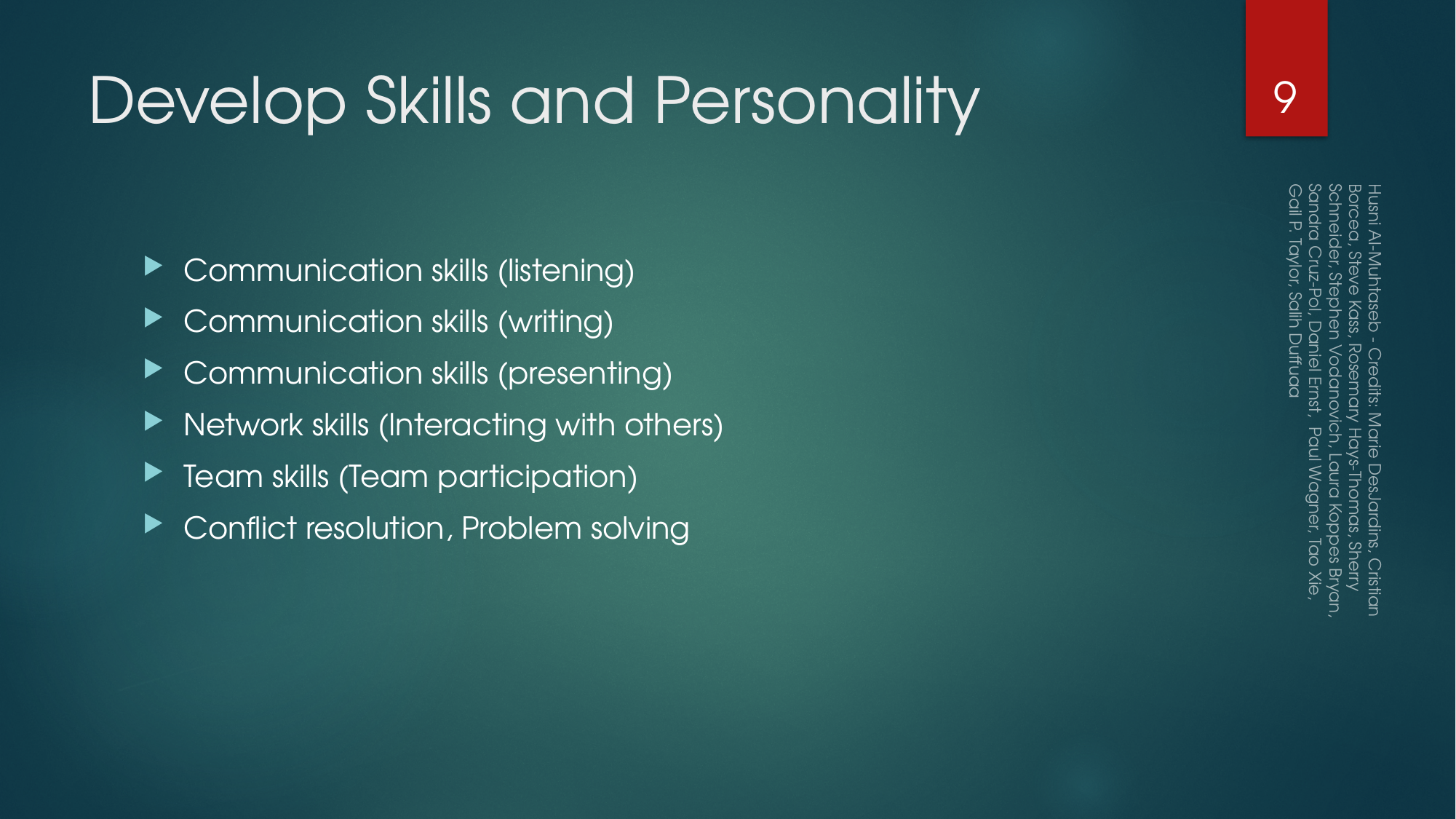

9
# Develop Skills and Personality
Communication skills (listening)
Communication skills (writing)
Communication skills (presenting)
Network skills (Interacting with others)
Team skills (Team participation)
Conflict resolution, Problem solving
Husni Al-Muhtaseb - Credits: Marie DesJardins, Cristian Borcea, Steve Kass, Rosemary Hays-Thomas, Sherry Schneider, Stephen Vodanovich, Laura Koppes Bryan, Sandra Cruz-Pol, Daniel Ernst,  Paul Wagner, Tao Xie, Gail P. Taylor, Salih Duffuaa